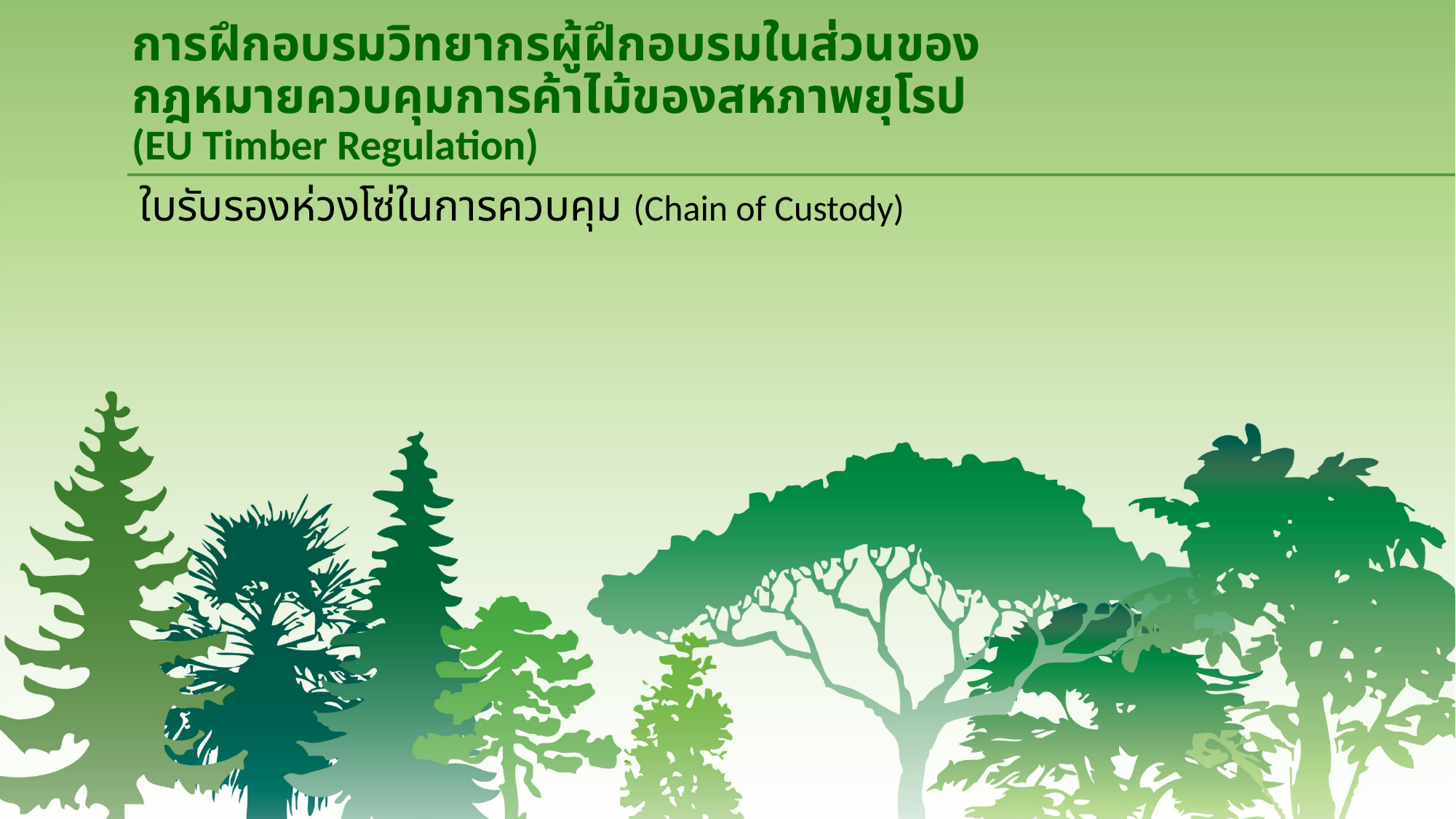

# การฝึกอบรมวิทยากรผู้ฝึกอบรมในส่วนของ กฎหมายควบคุมการค้าไม้ของสหภาพยุโรป (EU Timber Regulation)
ใบรับรองห่วงโซ่ในการควบคุม (Chain of Custody)
2